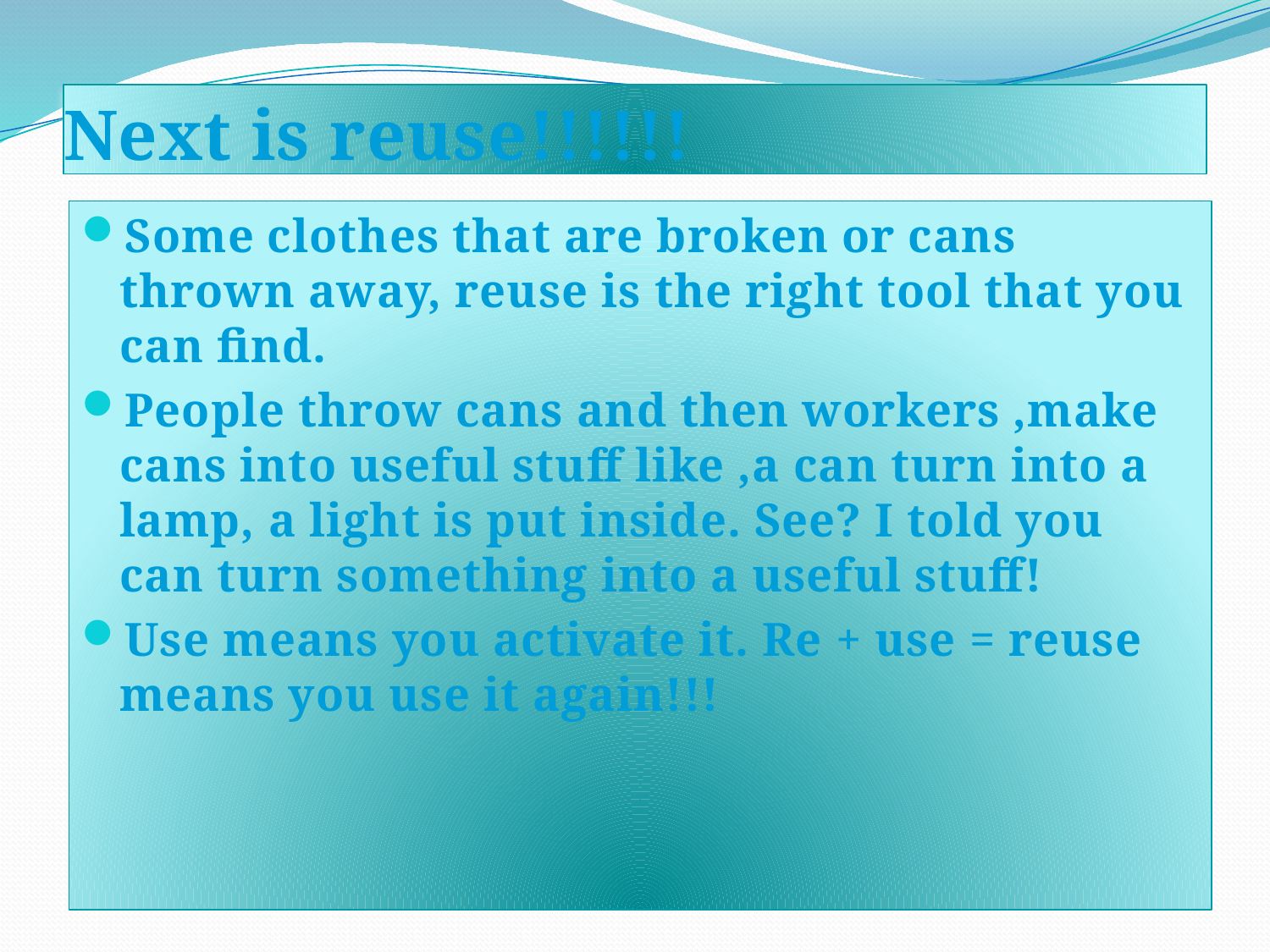

# Next is reuse!!!!!!
Some clothes that are broken or cans thrown away, reuse is the right tool that you can find.
People throw cans and then workers ,make cans into useful stuff like ,a can turn into a lamp, a light is put inside. See? I told you can turn something into a useful stuff!
Use means you activate it. Re + use = reuse means you use it again!!!